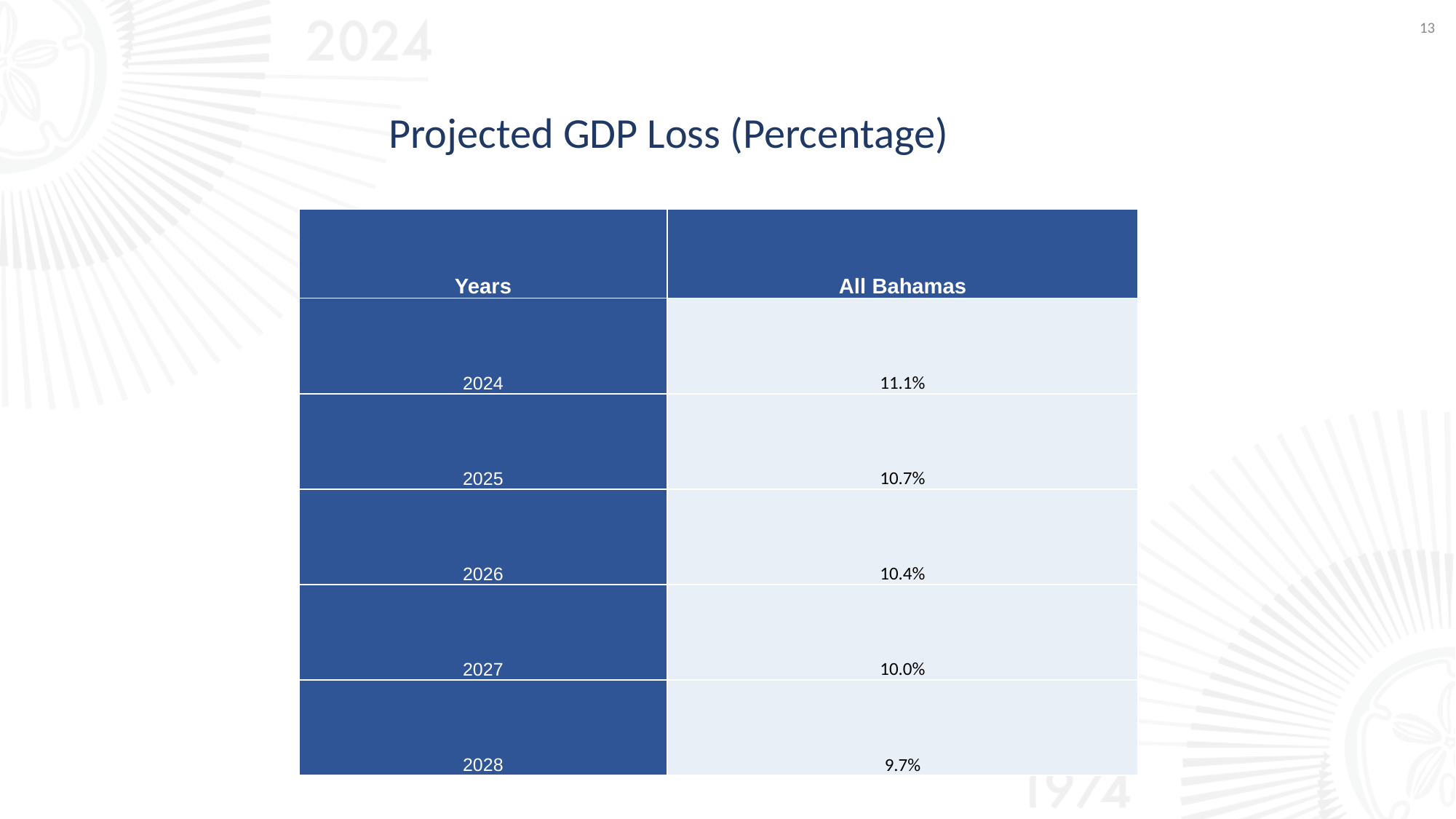

Projected GDP Loss (Percentage)
| Years | All Bahamas |
| --- | --- |
| 2024 | 11.1% |
| 2025 | 10.7% |
| 2026 | 10.4% |
| 2027 | 10.0% |
| 2028 | 9.7% |